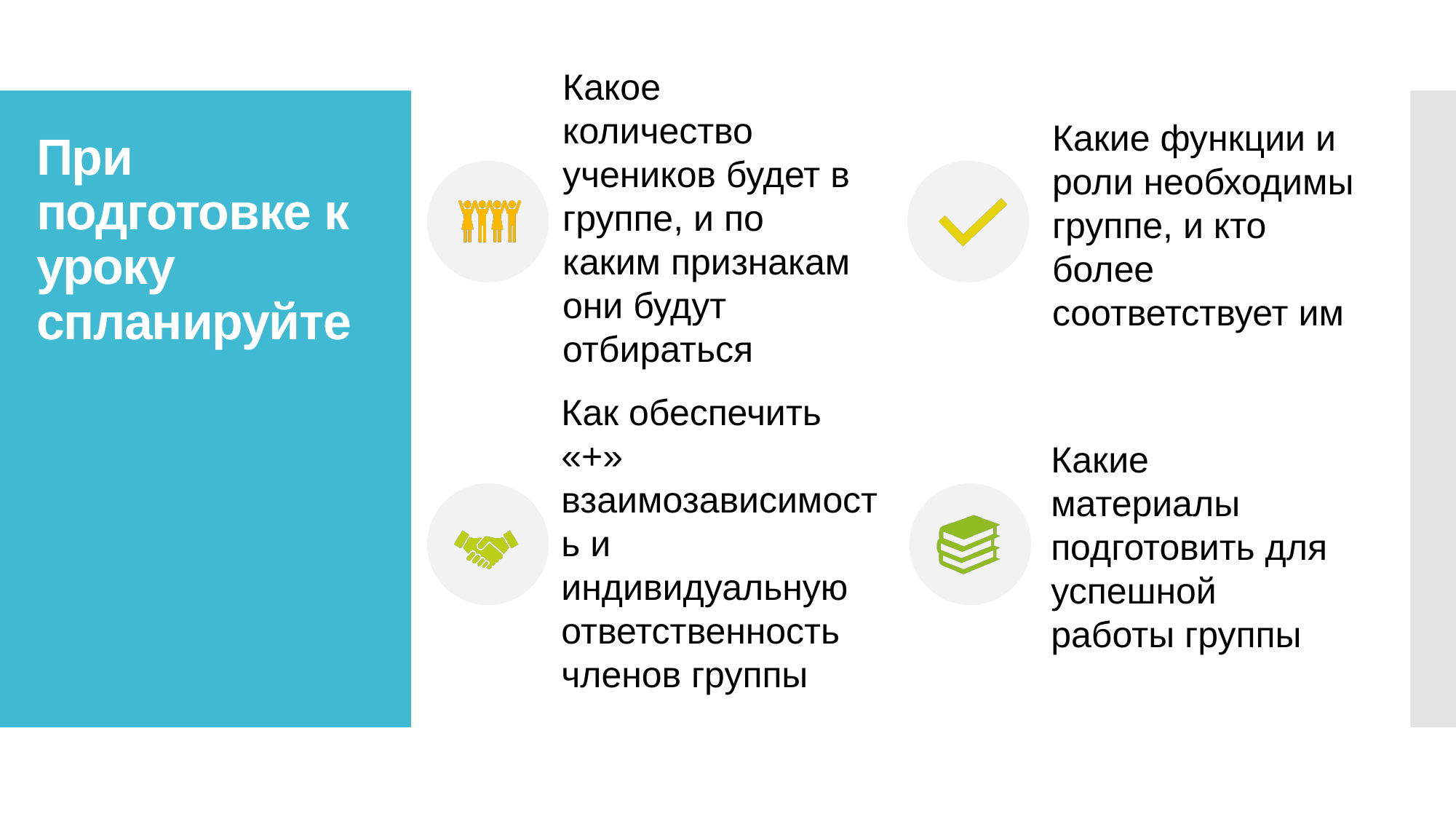

# При подготовке к уроку спланируйте
Какое количество учеников будет в группе, и по каким признакам они будут отбираться
Какие функции и роли необходимы группе, и кто более соответствует им
Как обеспечить «+» взаимозависимость и индивидуальную ответственность членов группы
Какие материалы подготовить для успешной работы группы